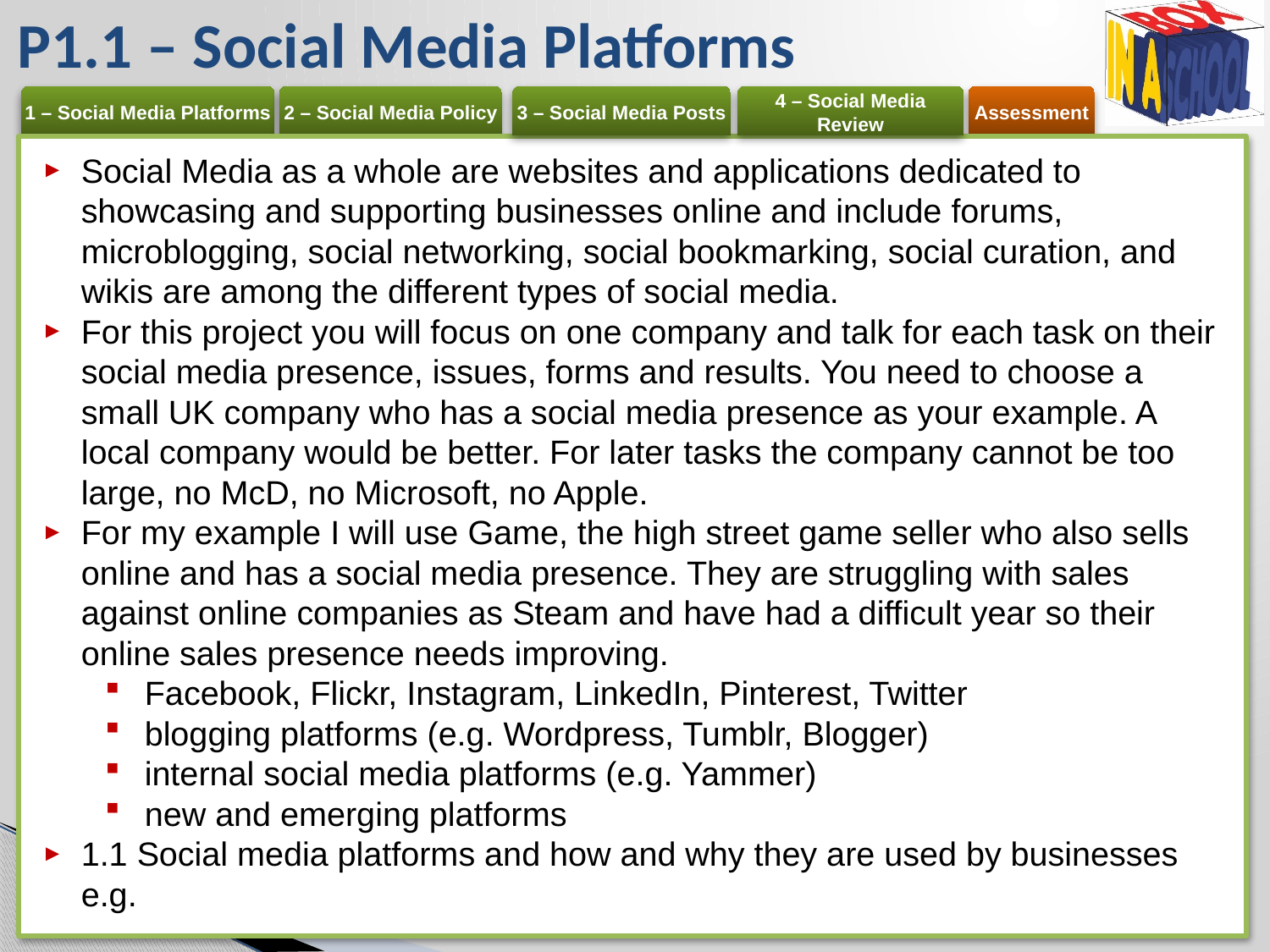

# P1.1 – Social Media Platforms
Social Media as a whole are websites and applications dedicated to showcasing and supporting businesses online and include forums, microblogging, social networking, social bookmarking, social curation, and wikis are among the different types of social media.
For this project you will focus on one company and talk for each task on their social media presence, issues, forms and results. You need to choose a small UK company who has a social media presence as your example. A local company would be better. For later tasks the company cannot be too large, no McD, no Microsoft, no Apple.
For my example I will use Game, the high street game seller who also sells online and has a social media presence. They are struggling with sales against online companies as Steam and have had a difficult year so their online sales presence needs improving.
Facebook, Flickr, Instagram, LinkedIn, Pinterest, Twitter
blogging platforms (e.g. Wordpress, Tumblr, Blogger)
internal social media platforms (e.g. Yammer)
new and emerging platforms
1.1 Social media platforms and how and why they are used by businesses e.g.